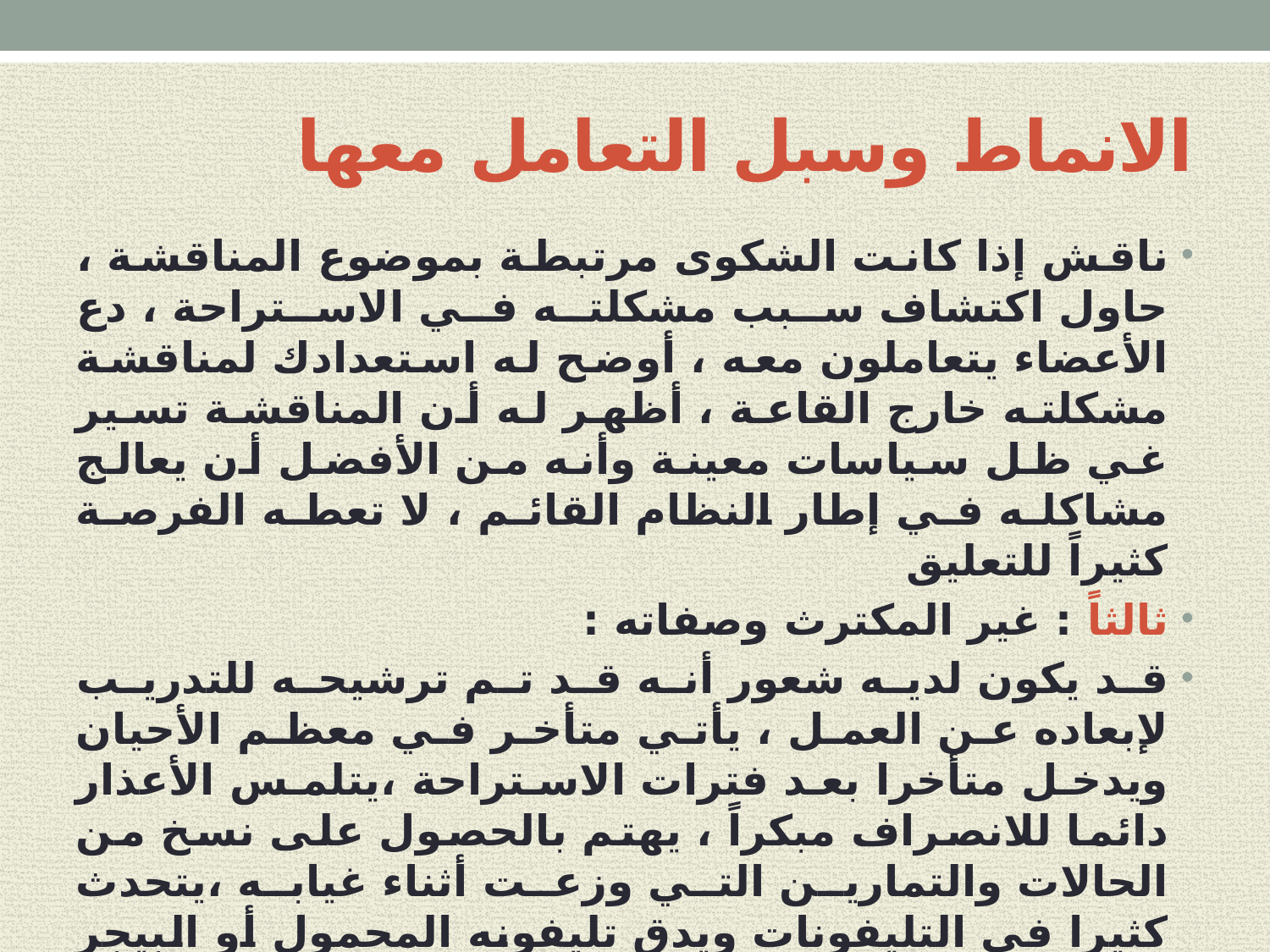

# الانماط وسبل التعامل معها
ناقش إذا كانت الشكوى مرتبطة بموضوع المناقشة ، حاول اكتشاف سبب مشكلته في الاستراحة ، دع الأعضاء يتعاملون معه ، أوضح له استعدادك لمناقشة مشكلته خارج القاعة ، أظهر له أن المناقشة تسير غي ظل سياسات معينة وأنه من الأفضل أن يعالج مشاكله في إطار النظام القائم ، لا تعطه الفرصة كثيراً للتعليق
ثالثاً : غير المكترث وصفاته :
قد يكون لديه شعور أنه قد تم ترشيحه للتدريب لإبعاده عن العمل ، يأتي متأخر في معظم الأحيان ويدخل متأخرا بعد فترات الاستراحة ،يتلمس الأعذار دائما للانصراف مبكراً ، يهتم بالحصول على نسخ من الحالات والتمارين التي وزعت أثناء غيابه ،يتحدث كثيرا في التليفونات ويدق تليفونه المحمول أو البيجر كثيرا خلال الجلسة التدريبية ،قد يكون لديه أعمال أو مشاكل ،قد يكون مغرما بلفت الأنظار
كيف تتصرف مع الغير المكترث ؟
توقف عن الحديث عند دخوله وركز عليه نظرك حتى ينظر إليه الجميع لكي يشعر بالحرج من تأخره ، جامله في أول مره ولخص ما فاته من الموضوع ،ةتجاهله بعد ذلك ولا تعطه نسخا من التمارين بحجة أنه لا يمكنه الاستفادة منها بمفرده ، تحدث مع مشرف البرنامج ليلفت نظره إلى أهمية عنصر الانتظام في تقييمه ، أشركه في مجموعات ، أسند إليه واجبات منزلية